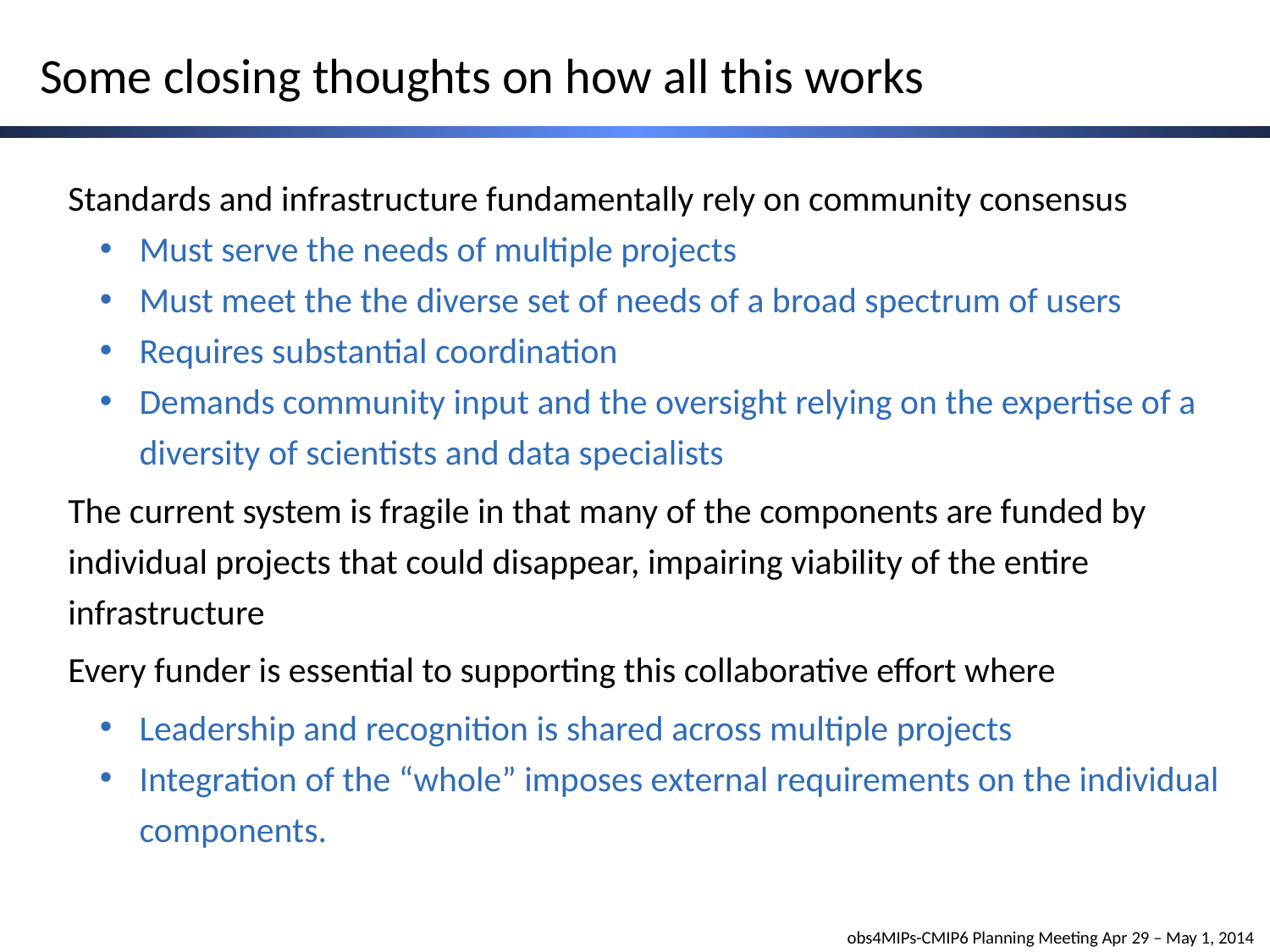

# Some closing thoughts on how all this works
Standards and infrastructure fundamentally rely on community consensus
Must serve the needs of multiple projects
Must meet the the diverse set of needs of a broad spectrum of users
Requires substantial coordination
Demands community input and the oversight relying on the expertise of a diversity of scientists and data specialists
The current system is fragile in that many of the components are funded by individual projects that could disappear, impairing viability of the entire infrastructure
Every funder is essential to supporting this collaborative effort where
Leadership and recognition is shared across multiple projects
Integration of the “whole” imposes external requirements on the individual components.